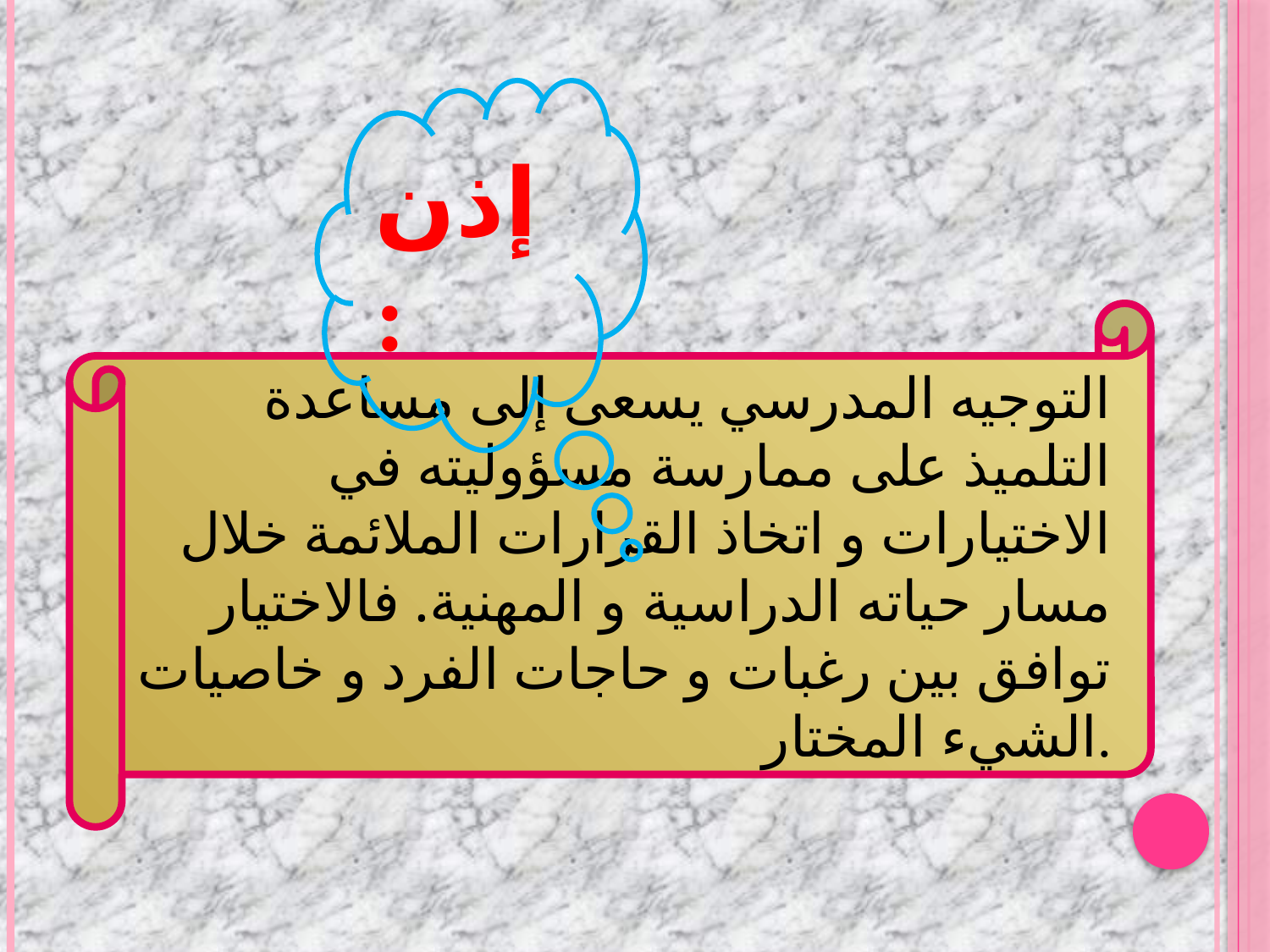

إذن:
   التوجيه المدرسي يسعى إلى مساعدة التلميذ على ممارسة مسؤوليته في الاختيارات و اتخاذ القرارات الملائمة خلال مسار حياته الدراسية و المهنية. فالاختيار توافق بين رغبات و حاجات الفرد و خاصيات الشيء المختار.